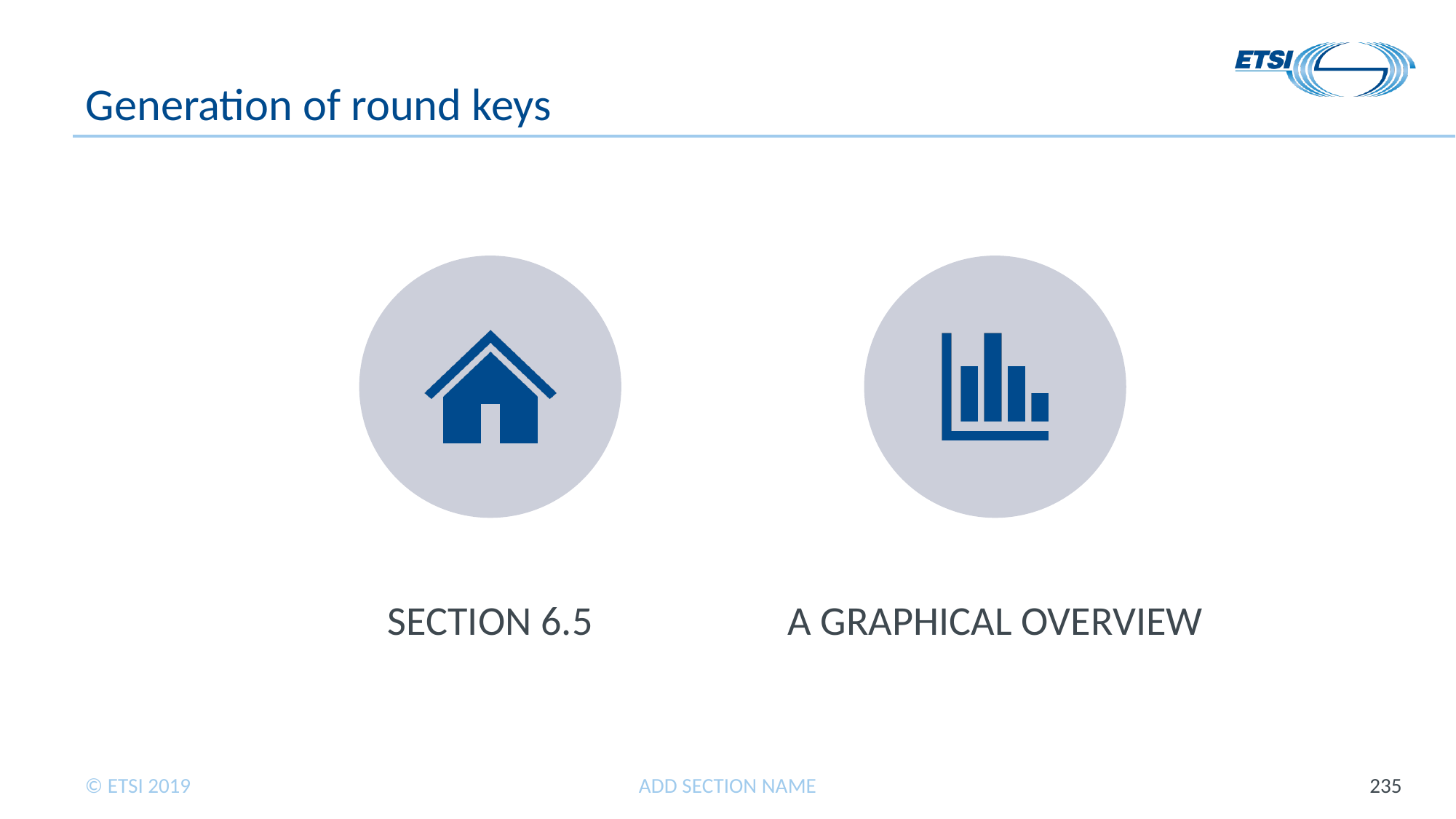

# Generation of round keys
Section 6.5
A graphical overview
ADD SECTION NAME